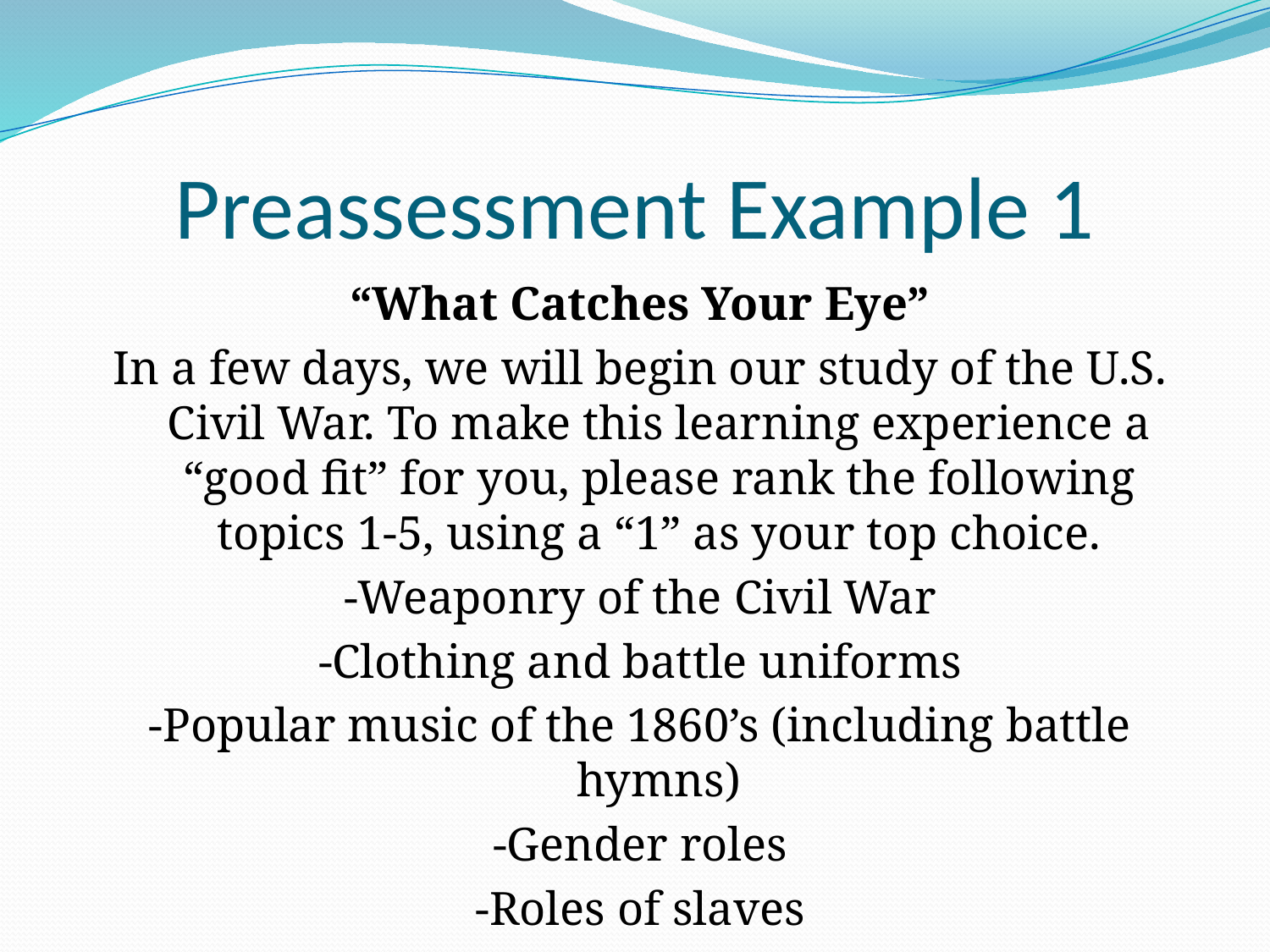

# Preassessment Example 1
“What Catches Your Eye”
In a few days, we will begin our study of the U.S. Civil War. To make this learning experience a “good fit” for you, please rank the following topics 1-5, using a “1” as your top choice.
-Weaponry of the Civil War
-Clothing and battle uniforms
-Popular music of the 1860’s (including battle hymns)
-Gender roles
-Roles of slaves